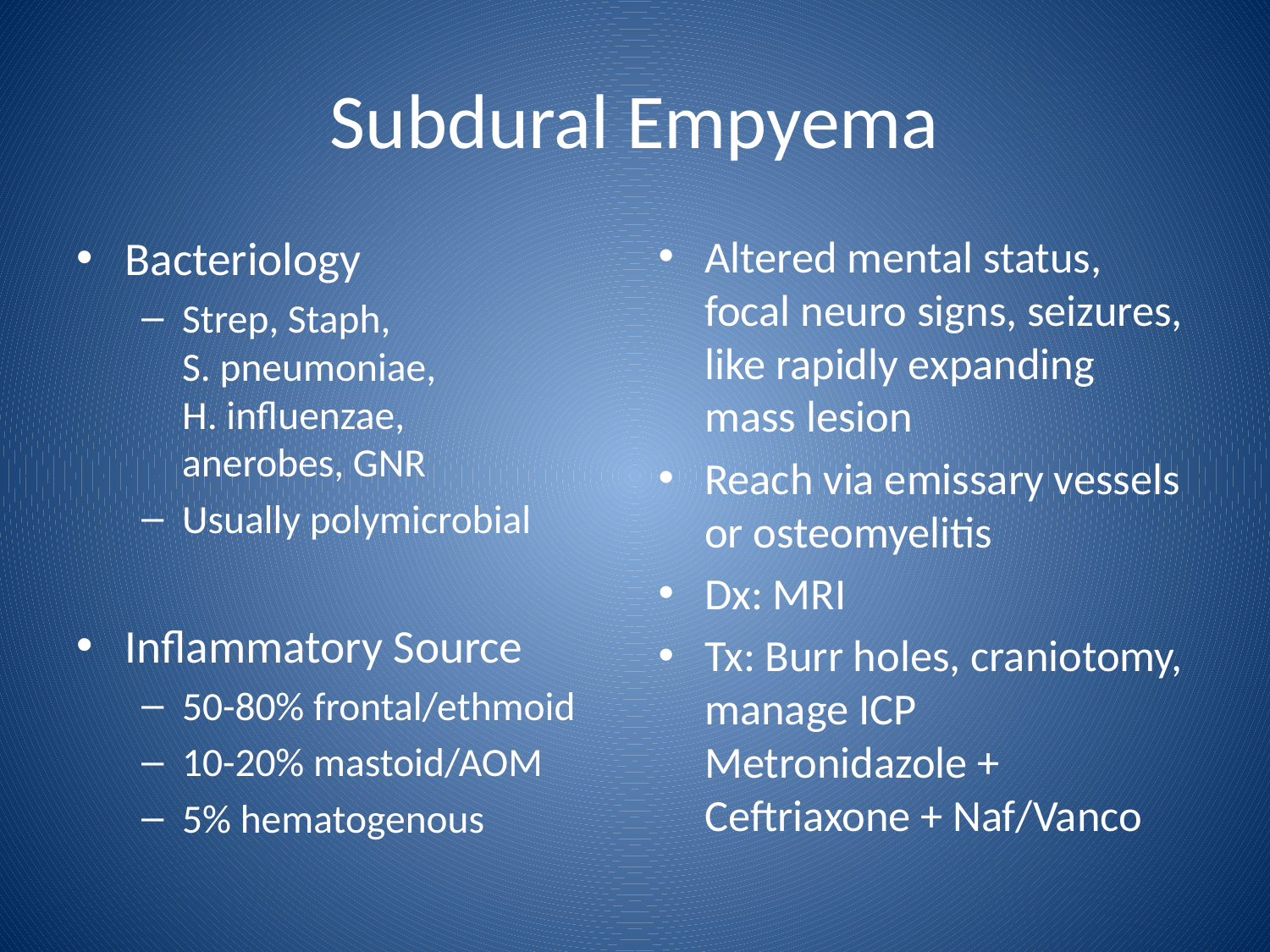

# Subdural Empyema
Bacteriology
Strep, Staph,
S. pneumoniae,
H. influenzae,
anerobes, GNR
Usually polymicrobial

Inflammatory Source
50-80% frontal/ethmoid
10-20% mastoid/AOM
5% hematogenous
Altered mental status, focal neuro signs, seizures, like rapidly expanding mass lesion
Reach via emissary vessels or osteomyelitis
Dx: MRI
Tx: Burr holes, craniotomy, manage ICP
Metronidazole + Ceftriaxone + Naf/Vanco